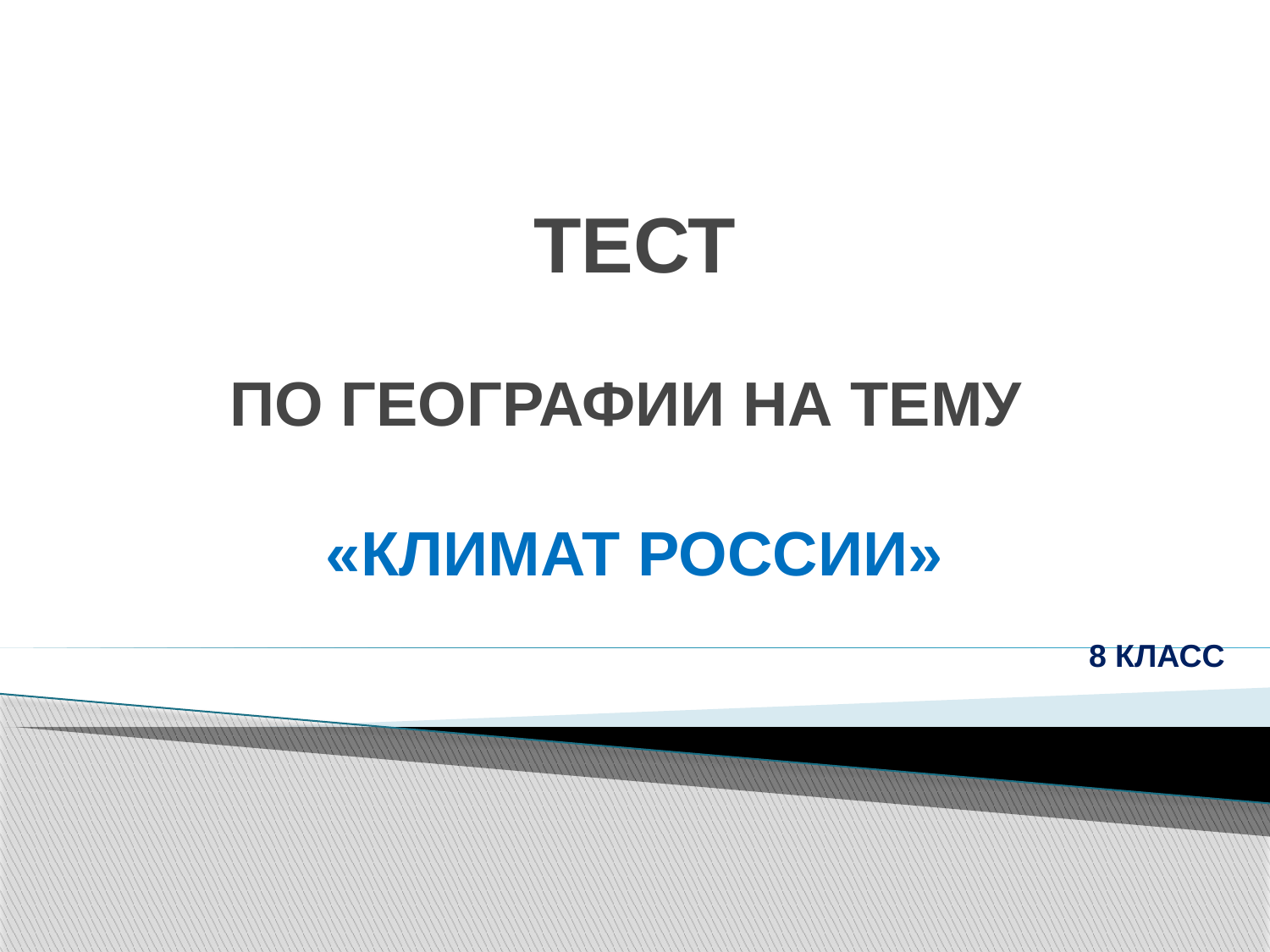

# ТЕСТ ПО ГЕОГРАФИИ НА ТЕМУ «КЛИМАТ РОССИИ»

8 КЛАСС